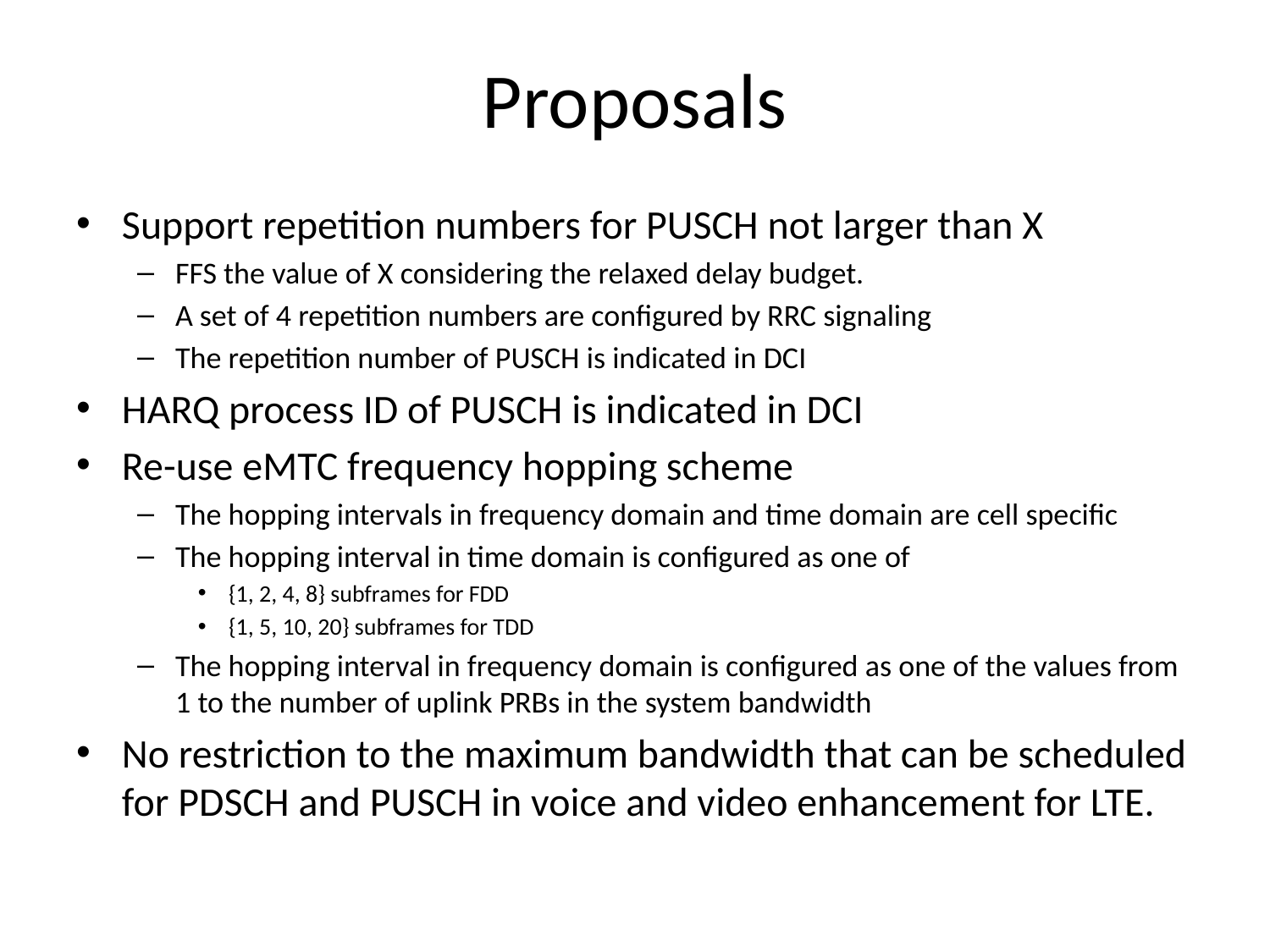

# Proposals
Support repetition numbers for PUSCH not larger than X
FFS the value of X considering the relaxed delay budget.
A set of 4 repetition numbers are configured by RRC signaling
The repetition number of PUSCH is indicated in DCI
HARQ process ID of PUSCH is indicated in DCI
Re-use eMTC frequency hopping scheme
The hopping intervals in frequency domain and time domain are cell specific
The hopping interval in time domain is configured as one of
{1, 2, 4, 8} subframes for FDD
{1, 5, 10, 20} subframes for TDD
The hopping interval in frequency domain is configured as one of the values from 1 to the number of uplink PRBs in the system bandwidth
No restriction to the maximum bandwidth that can be scheduled for PDSCH and PUSCH in voice and video enhancement for LTE.